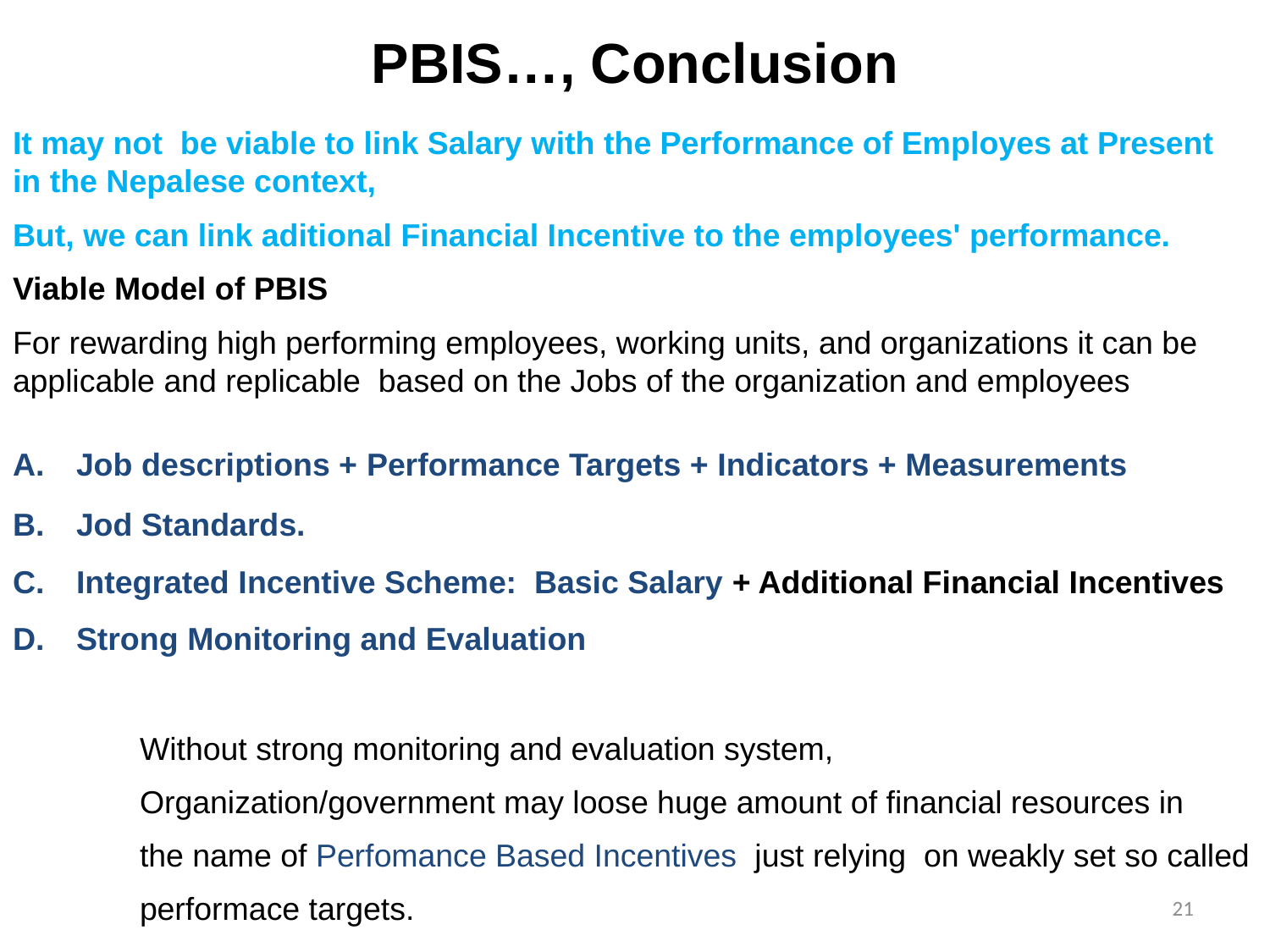

# PBIS…, Conclusion
It may not  be viable to link Salary with the Performance of Employes at Present  in the Nepalese context,
But, we can link aditional Financial Incentive to the employees' performance.
Viable Model of PBIS
For rewarding high performing employees, working units, and organizations it can be applicable and replicable  based on the Jobs of the organization and employees

Job descriptions + Performance Targets + Indicators + Measurements
Jod Standards.
Integrated Incentive Scheme:  Basic Salary + Additional Financial Incentives
Strong Monitoring and Evaluation

	Without strong monitoring and evaluation system,
	Organization/government may loose huge amount of financial resources in 	the name of Perfomance Based Incentives  just relying  on weakly set so called 	performace targets.
21